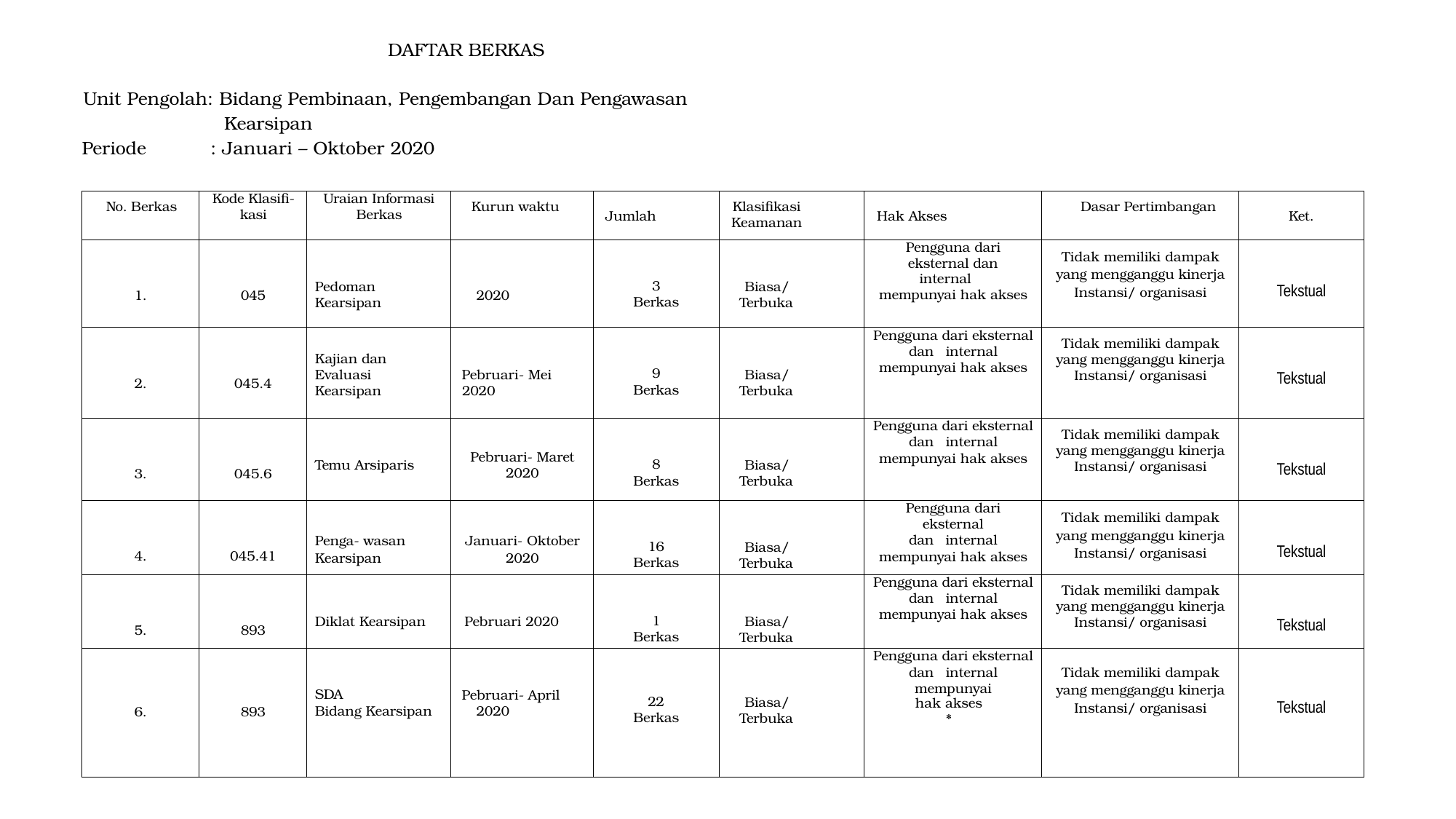

DAFTAR BERKAS

Unit Pengolah: Bidang Pembinaan, Pengembangan Dan Pengawasan Kearsipan
Periode	: Januari – Oktober 2020
| No. Berkas | Kode Klasifi- kasi | Uraian Informasi Berkas | Kurun waktu | Jumlah | Klasifikasi Keamanan | Hak Akses | Dasar Pertimbangan | Ket. |
| --- | --- | --- | --- | --- | --- | --- | --- | --- |
| 1. | 045 | Pedoman Kearsipan | 2020 | 3 Berkas | Biasa/ Terbuka | Pengguna dari eksternal dan internal mempunyai hak akses | Tidak memiliki dampak yang mengganggu kinerja Instansi/ organisasi | Tekstual |
| 2. | 045.4 | Kajian dan Evaluasi Kearsipan | Pebruari- Mei 2020 | 9 Berkas | Biasa/ Terbuka | Pengguna dari eksternal dan internal mempunyai hak akses | Tidak memiliki dampak yang mengganggu kinerja Instansi/ organisasi | Tekstual |
| 3. | 045.6 | Temu Arsiparis | Pebruari- Maret 2020 | 8 Berkas | Biasa/ Terbuka | Pengguna dari eksternal dan internal mempunyai hak akses | Tidak memiliki dampak yang mengganggu kinerja Instansi/ organisasi | Tekstual |
| 4. | 045.41 | Penga- wasan Kearsipan | Januari- Oktober 2020 | 16 Berkas | Biasa/ Terbuka | Pengguna dari eksternal dan internal mempunyai hak akses | Tidak memiliki dampak yang mengganggu kinerja Instansi/ organisasi | Tekstual |
| 5. | 893 | Diklat Kearsipan | Pebruari 2020 | 1 Berkas | Biasa/ Terbuka | Pengguna dari eksternal dan internal mempunyai hak akses | Tidak memiliki dampak yang mengganggu kinerja Instansi/ organisasi | Tekstual |
| 6. | 893 | SDA Bidang Kearsipan | Pebruari- April 2020 | 22 Berkas | Biasa/ Terbuka | Pengguna dari eksternal dan internal mempunyai hak akses \* | Tidak memiliki dampak yang mengganggu kinerja Instansi/ organisasi | Tekstual |